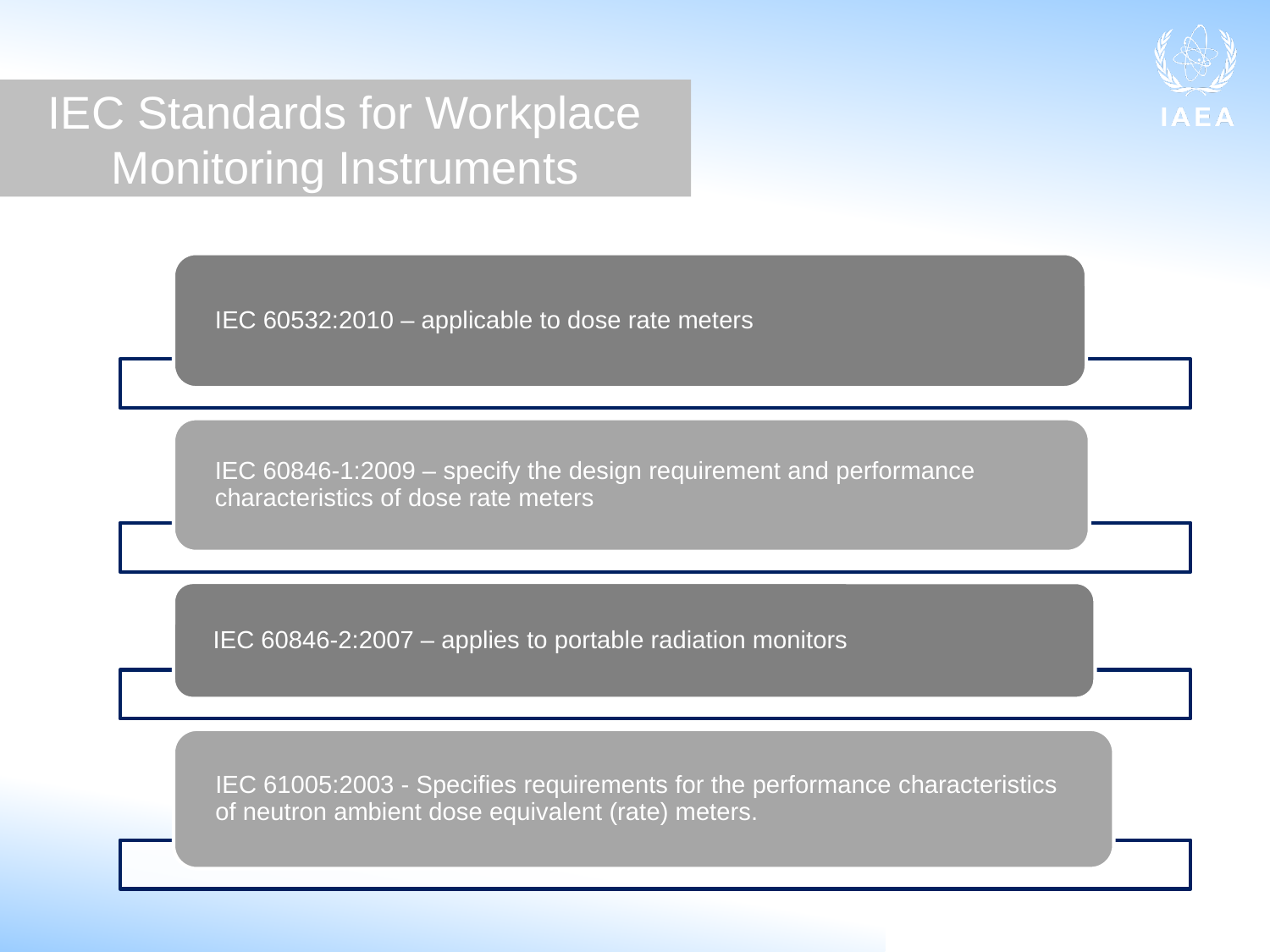

IEC Standards for Workplace
Monitoring Instruments
IEC 60532:2010 – applicable to dose rate meters
IEC 60846-1:2009 – specify the design requirement and performance characteristics of dose rate meters
IEC 60846-2:2007 – applies to portable radiation monitors
IEC 61005:2003 - Specifies requirements for the performance characteristics of neutron ambient dose equivalent (rate) meters.